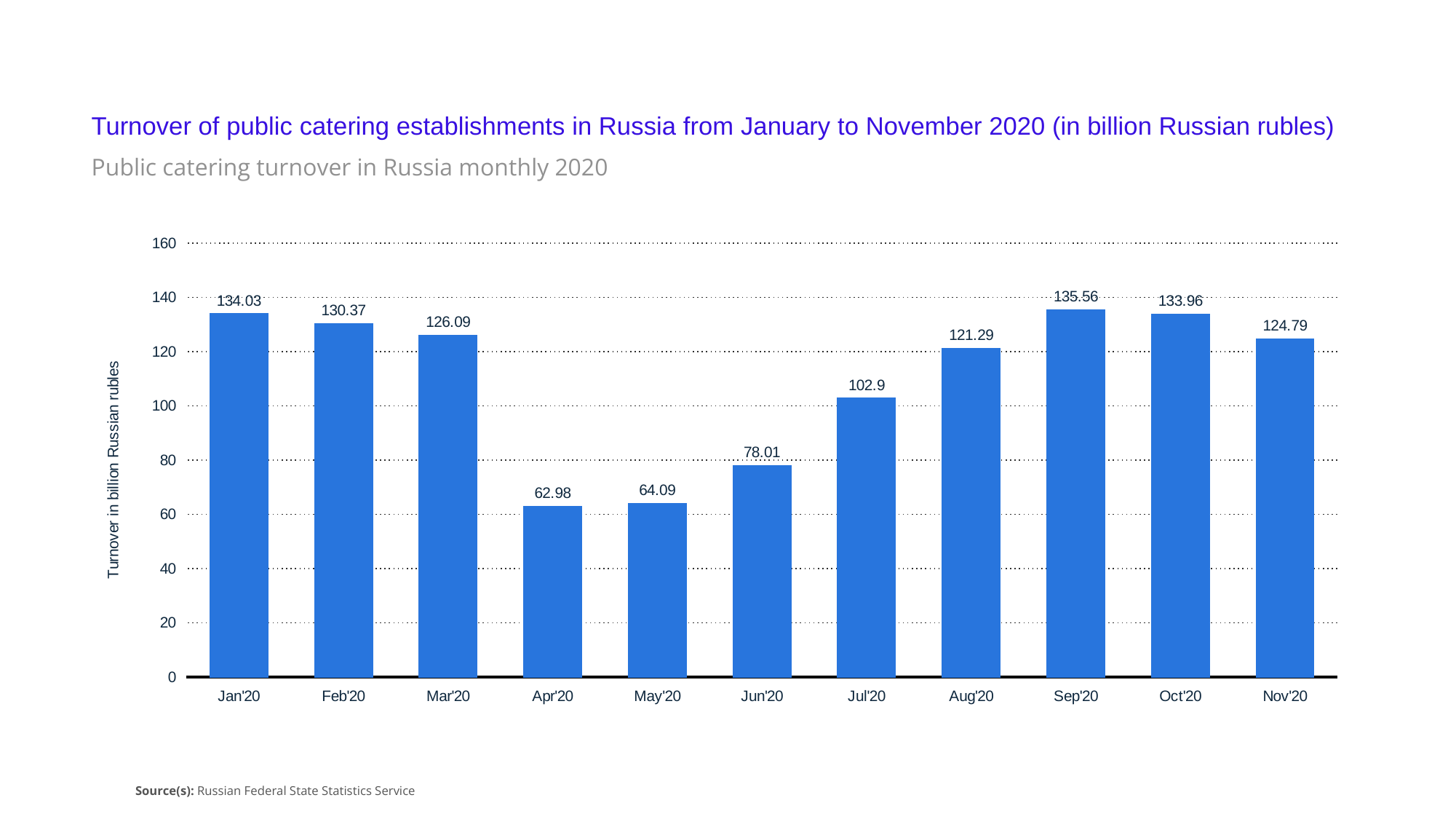

Turnover of public catering establishments in Russia from January to November 2020 (in billion Russian rubles)
Public catering turnover in Russia monthly 2020

### Chart

| Category | data |
|---|---|
| Jan'20 | 134.03 |
| Feb'20 | 130.37 |
| Mar'20 | 126.09 |
| Apr'20 | 62.98 |
| May'20 | 64.09 |
| Jun'20 | 78.01 |
| Jul'20 | 102.9 |
| Aug'20 | 121.29 |
| Sep'20 | 135.56 |
| Oct'20 | 133.96 |
| Nov'20 | 124.79 |
Source(s): Russian Federal State Statistics Service

33